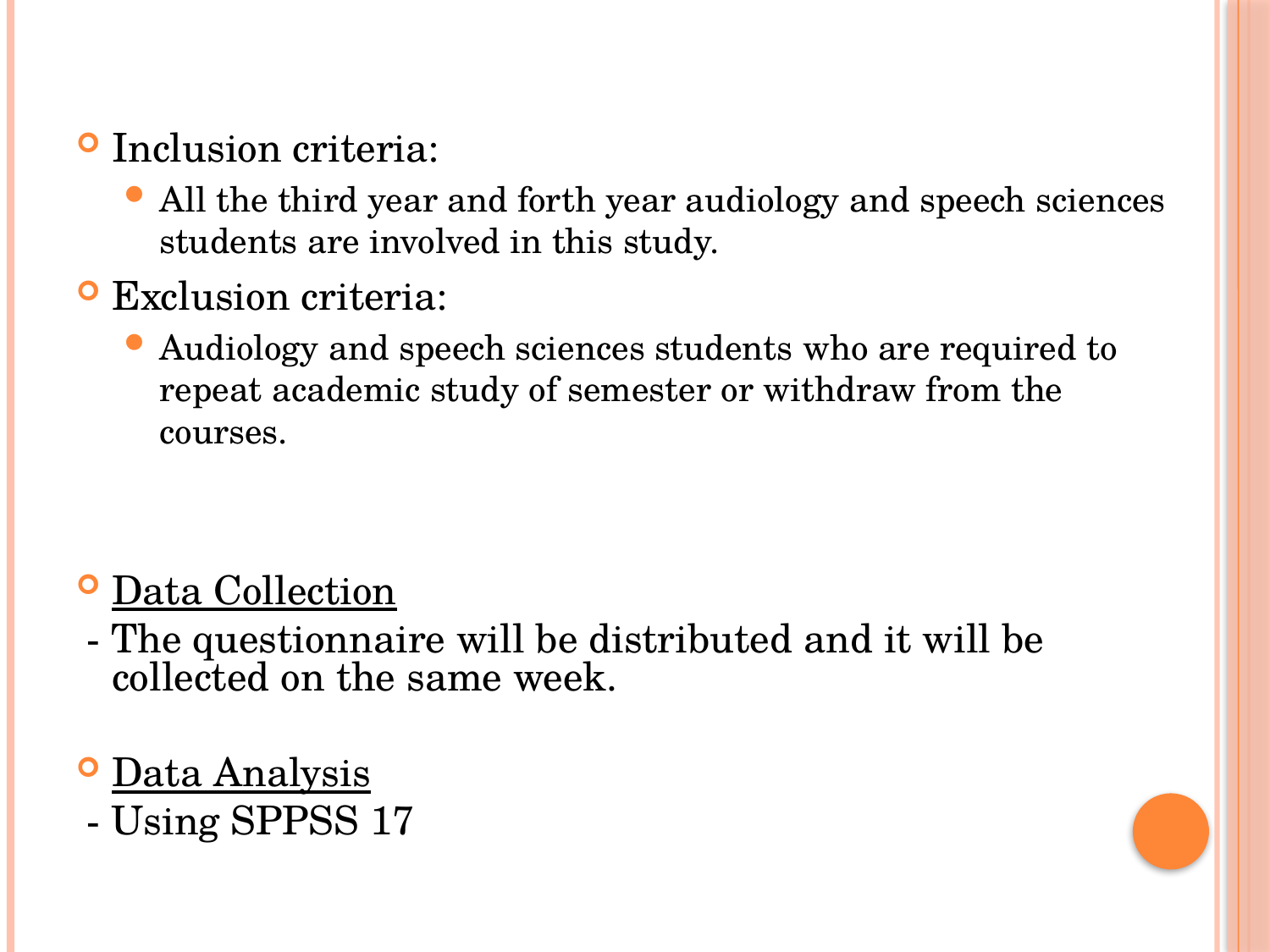

Inclusion criteria:
All the third year and forth year audiology and speech sciences students are involved in this study.
Exclusion criteria:
Audiology and speech sciences students who are required to repeat academic study of semester or withdraw from the courses.

Data Collection
 - The questionnaire will be distributed and it will be collected on the same week.

Data Analysis
 - Using SPPSS 17